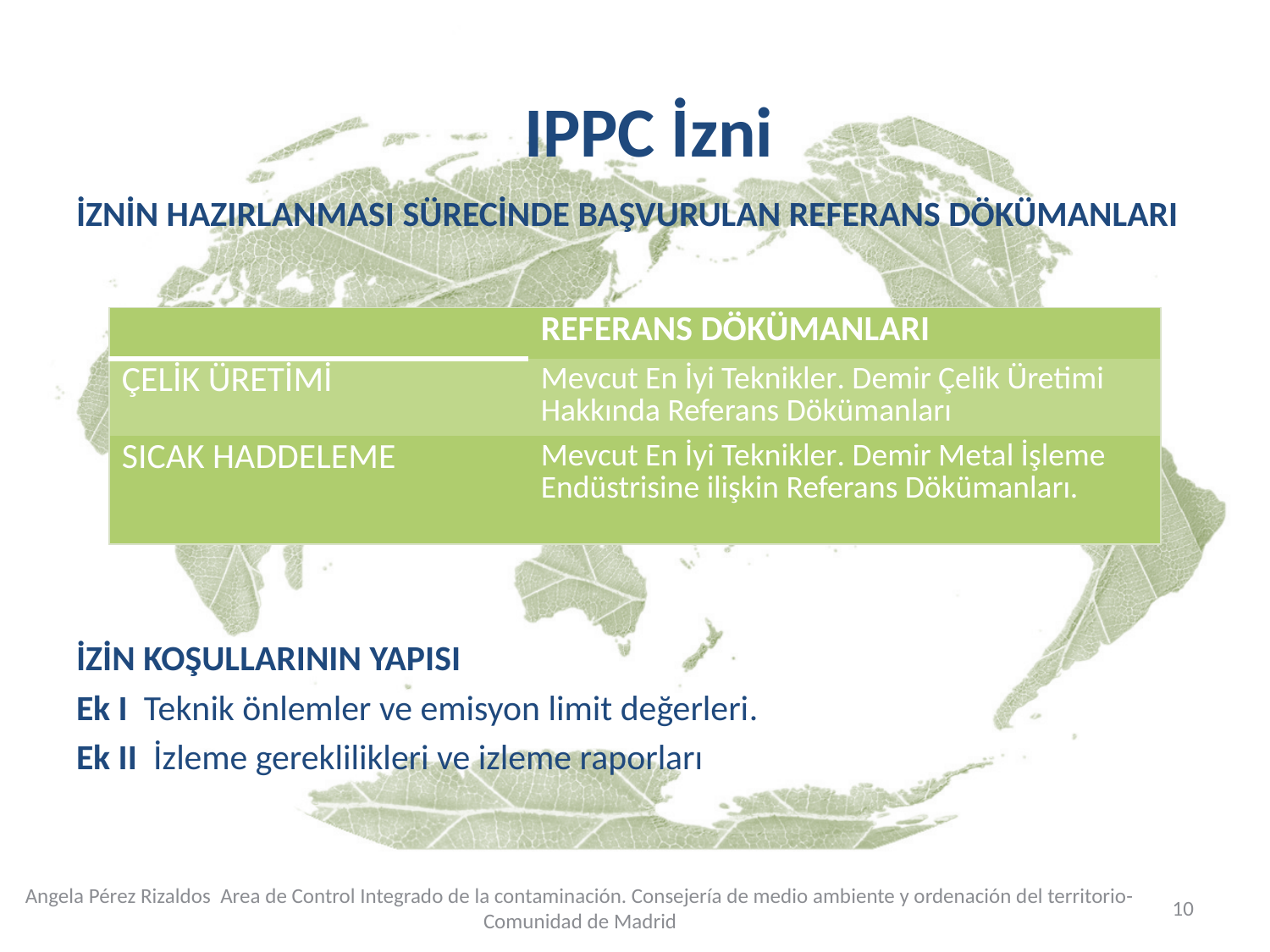

IPPC İzni
İZNİN HAZIRLANMASI SÜRECİNDE BAŞVURULAN REFERANS DÖKÜMANLARI

İZİN KOŞULLARININ YAPISI
Ek I  Teknik önlemler ve emisyon limit değerleri.
Ek II  İzleme gereklilikleri ve izleme raporları

|  | REFERANS DÖKÜMANLARI |
| --- | --- |
| ÇELİK ÜRETİMİ | Mevcut En İyi Teknikler. Demir Çelik Üretimi Hakkında Referans Dökümanları |
| SICAK HADDELEME | Mevcut En İyi Teknikler. Demir Metal İşleme Endüstrisine ilişkin Referans Dökümanları. |
Angela Pérez Rizaldos  Area de Control Integrado de la contaminación. Consejería de medio ambiente y ordenación del territorio- Comunidad de Madrid
10